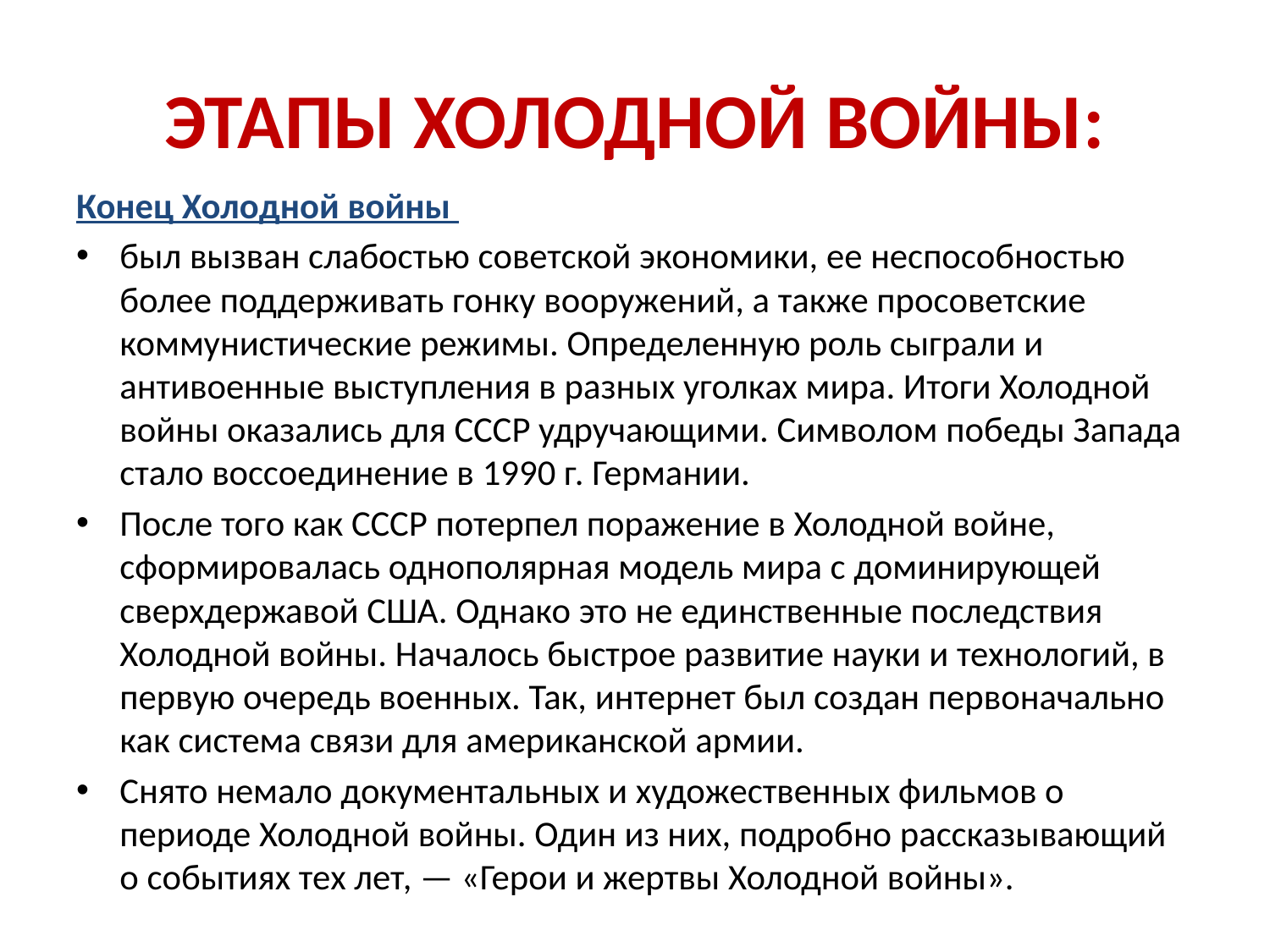

# ЭТАПЫ ХОЛОДНОЙ ВОЙНЫ:
Конец Холодной войны
был вызван слабостью советской экономики, ее неспособностью более поддерживать гонку вооружений, а также просоветские коммунистические режимы. Определенную роль сыграли и антивоенные выступления в разных уголках мира. Итоги Холодной войны оказались для СССР удручающими. Символом победы Запада стало воссоединение в 1990 г. Германии.
После того как СССР потерпел поражение в Холодной войне, сформировалась однополярная модель мира с доминирующей сверхдержавой США. Однако это не единственные последствия Холодной войны. Началось быстрое развитие науки и технологий, в первую очередь военных. Так, интернет был создан первоначально как система связи для американской армии.
Снято немало документальных и художественных фильмов о периоде Холодной войны. Один из них, подробно рассказывающий о событиях тех лет, — «Герои и жертвы Холодной войны».